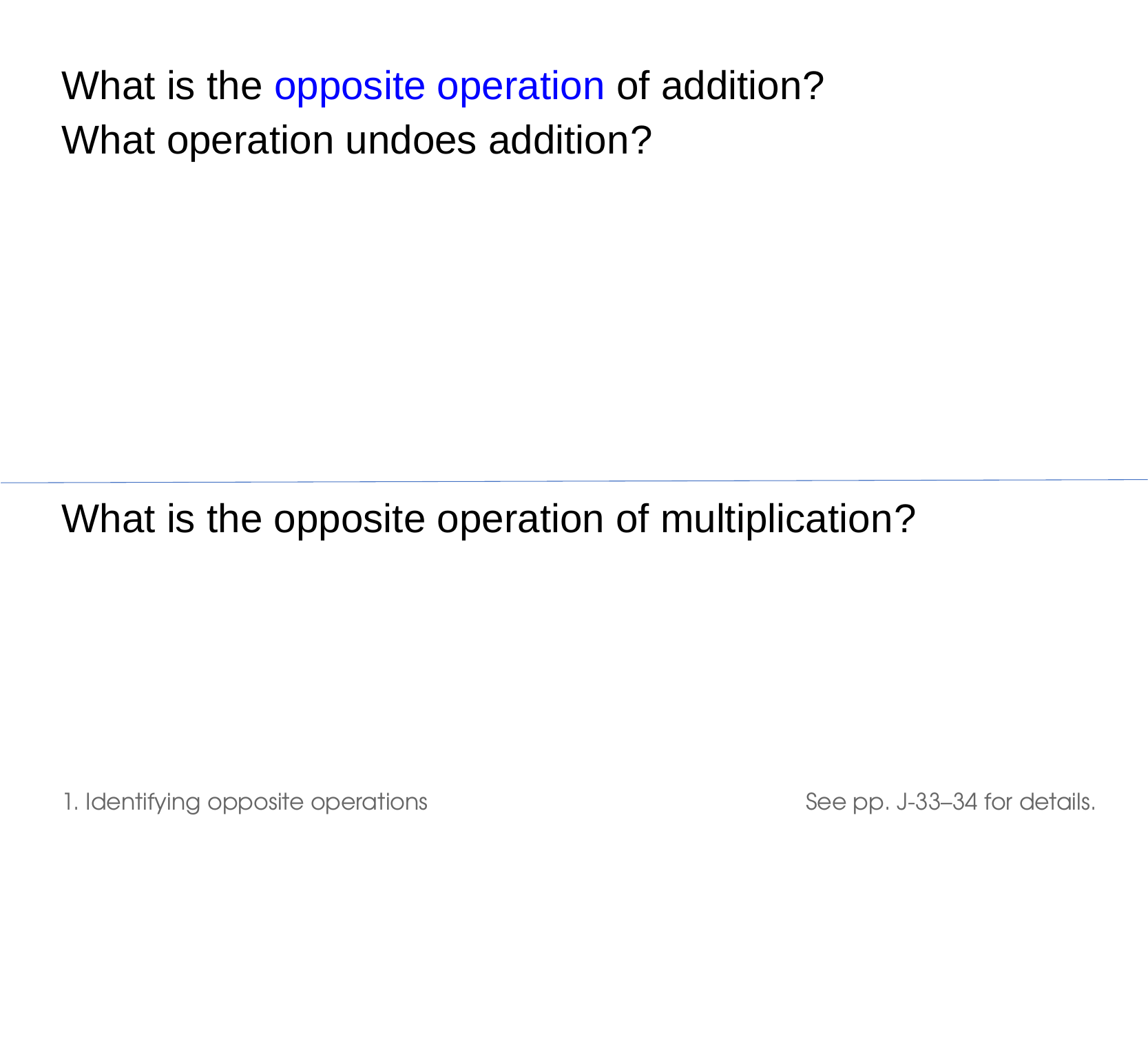

What is the opposite operation of addition?
What operation undoes addition?
What is the opposite operation of multiplication?
1. Identifying opposite operations
See pp. J-33–34 for details.